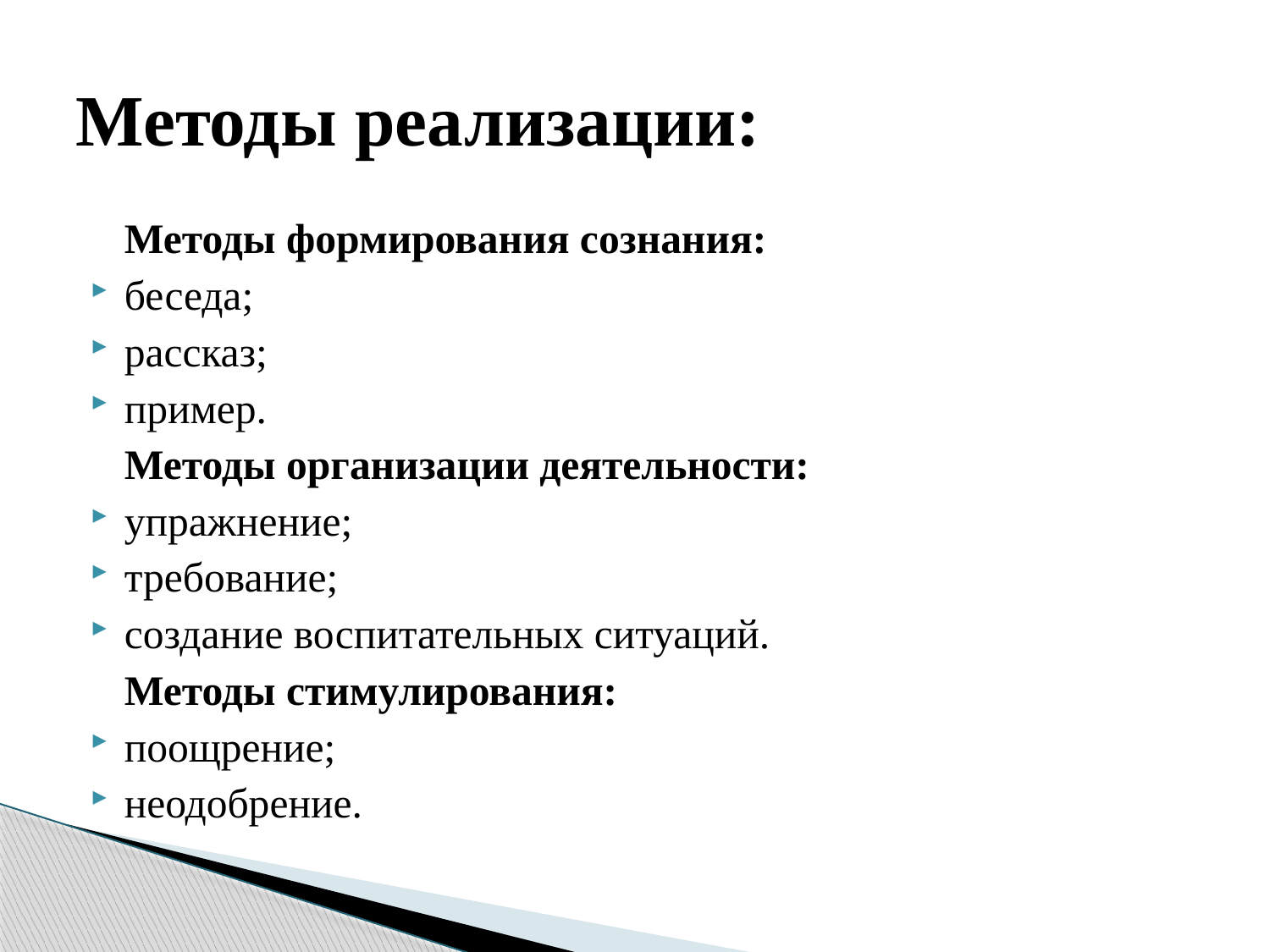

# Методы реализации:
	Методы формирования сознания:
беседа;
рассказ;
пример.
	Методы организации деятельности:
упражнение;
требование;
создание воспитательных ситуаций.
	Методы стимулирования:
поощрение;
неодобрение.